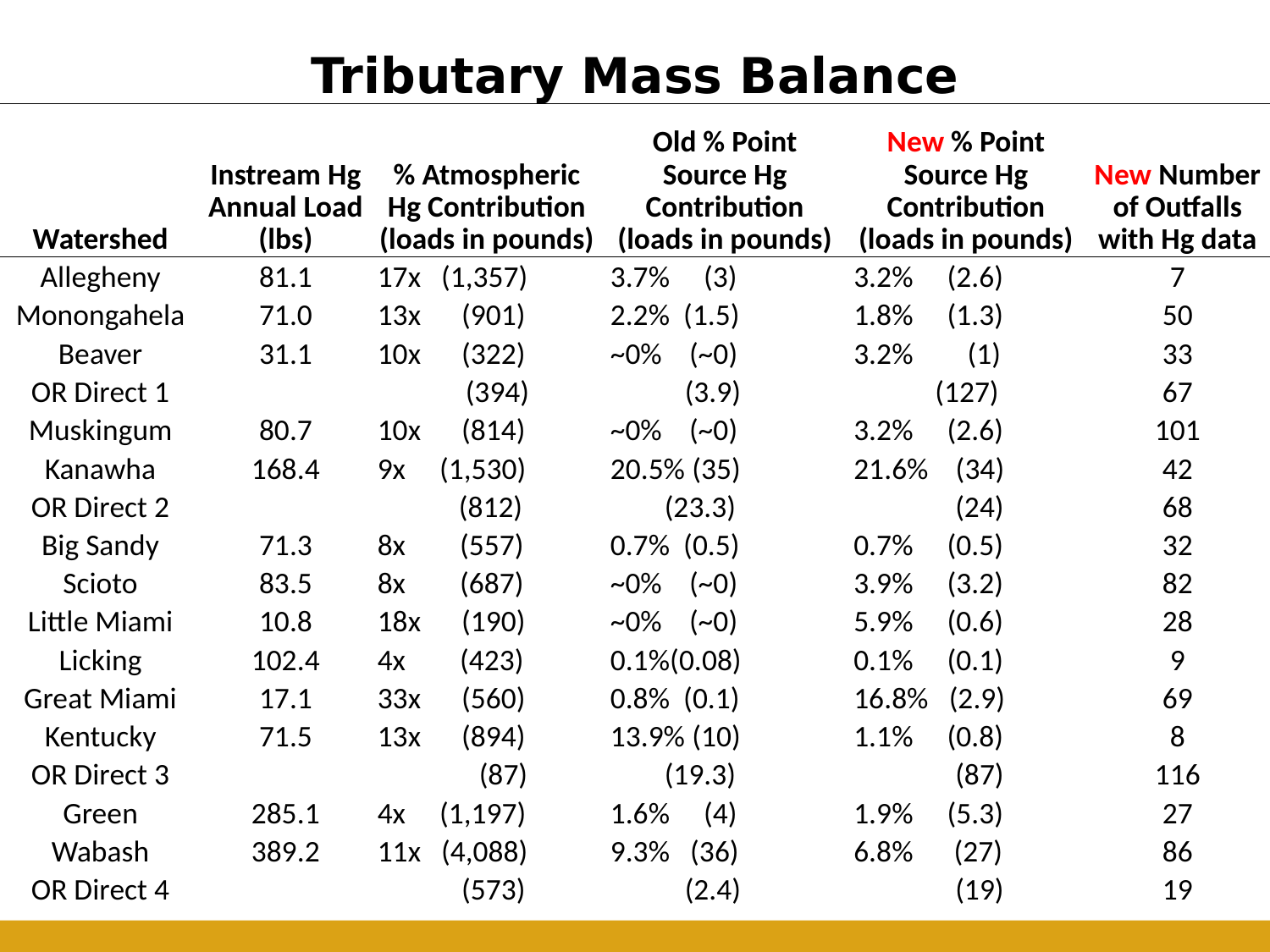

# Tributary Mass Balance
|  |  |  |  |  |  |
| --- | --- | --- | --- | --- | --- |
| Watershed | Instream Hg Annual Load (lbs) | % Atmospheric Hg Contribution (loads in pounds) | Old % Point Source Hg Contribution (loads in pounds) | New % Point Source Hg Contribution (loads in pounds) | New Number of Outfalls with Hg data |
| Allegheny | 81.1 | 17x (1,357) | 3.7% (3) | 3.2% (2.6) | 7 |
| Monongahela | 71.0 | 13x (901) | 2.2% (1.5) | 1.8% (1.3) | 50 |
| Beaver | 31.1 | 10x (322) | ~0% (~0) | 3.2% (1) | 33 |
| OR Direct 1 |  | (394) | (3.9) | (127) | 67 |
| Muskingum | 80.7 | 10x (814) | ~0% (~0) | 3.2% (2.6) | 101 |
| Kanawha | 168.4 | 9x (1,530) | 20.5% (35) | 21.6% (34) | 42 |
| OR Direct 2 |  | (812) | (23.3) | (24) | 68 |
| Big Sandy | 71.3 | 8x (557) | 0.7% (0.5) | 0.7% (0.5) | 32 |
| Scioto | 83.5 | 8x (687) | ~0% (~0) | 3.9% (3.2) | 82 |
| Little Miami | 10.8 | 18x (190) | ~0% (~0) | 5.9% (0.6) | 28 |
| Licking | 102.4 | 4x (423) | 0.1%(0.08) | 0.1% (0.1) | 9 |
| Great Miami | 17.1 | 33x (560) | 0.8% (0.1) | 16.8% (2.9) | 69 |
| Kentucky | 71.5 | 13x (894) | 13.9% (10) | 1.1% (0.8) | 8 |
| OR Direct 3 |  | (87) | (19.3) | (87) | 116 |
| Green | 285.1 | 4x (1,197) | 1.6% (4) | 1.9% (5.3) | 27 |
| Wabash | 389.2 | 11x (4,088) | 9.3% (36) | 6.8% (27) | 86 |
| OR Direct 4 |  | (573) | (2.4) | (19) | 19 |